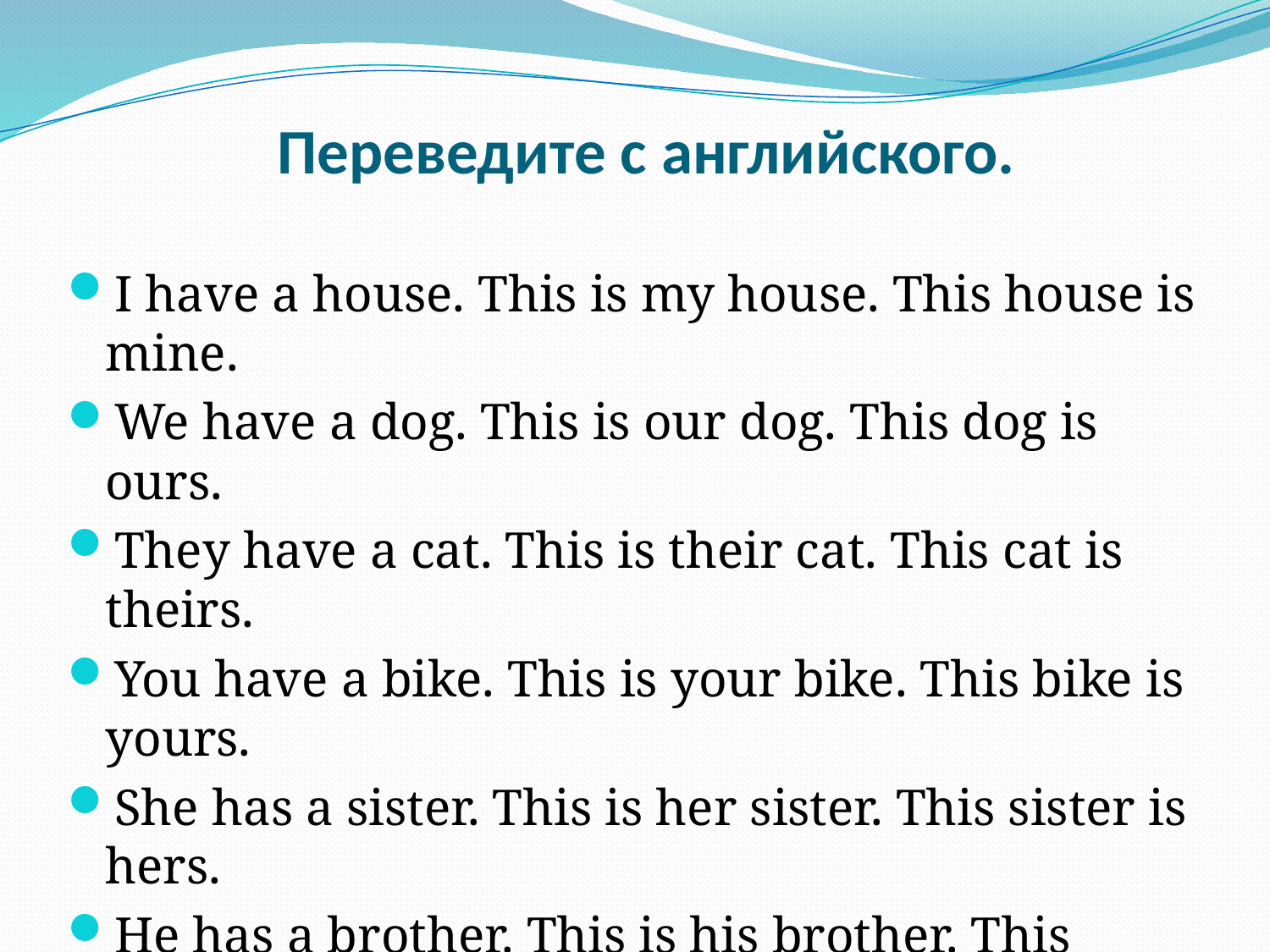

# Переведите с английского.
I have a house. This is my house. This house is mine.
We have a dog. This is our dog. This dog is ours.
They have a cat. This is their cat. This cat is theirs.
You have a bike. This is your bike. This bike is yours.
She has a sister. This is her sister. This sister is hers.
He has a brother. This is his brother. This brother is his.